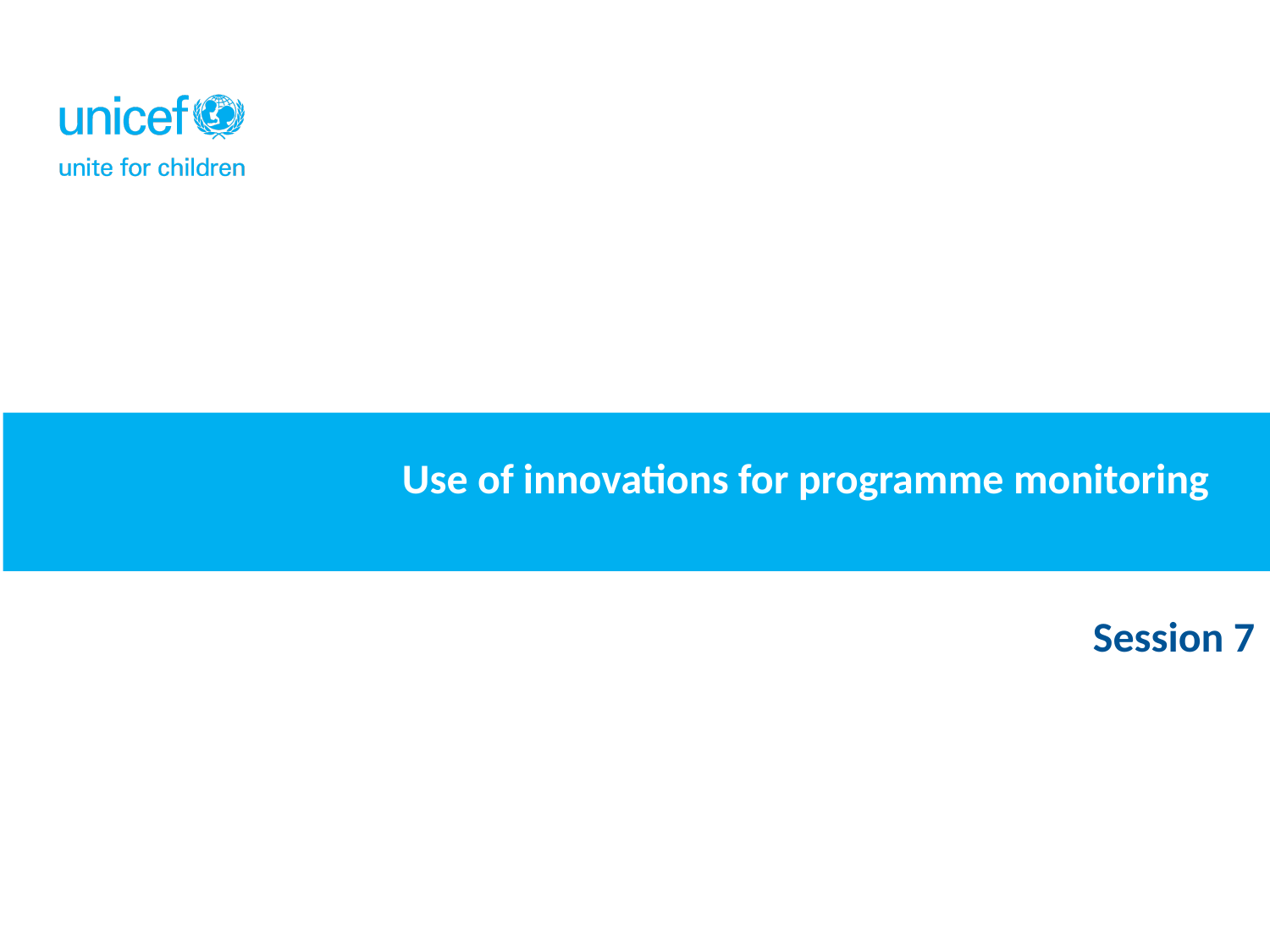

# Use of innovations for programme monitoring
Session 7